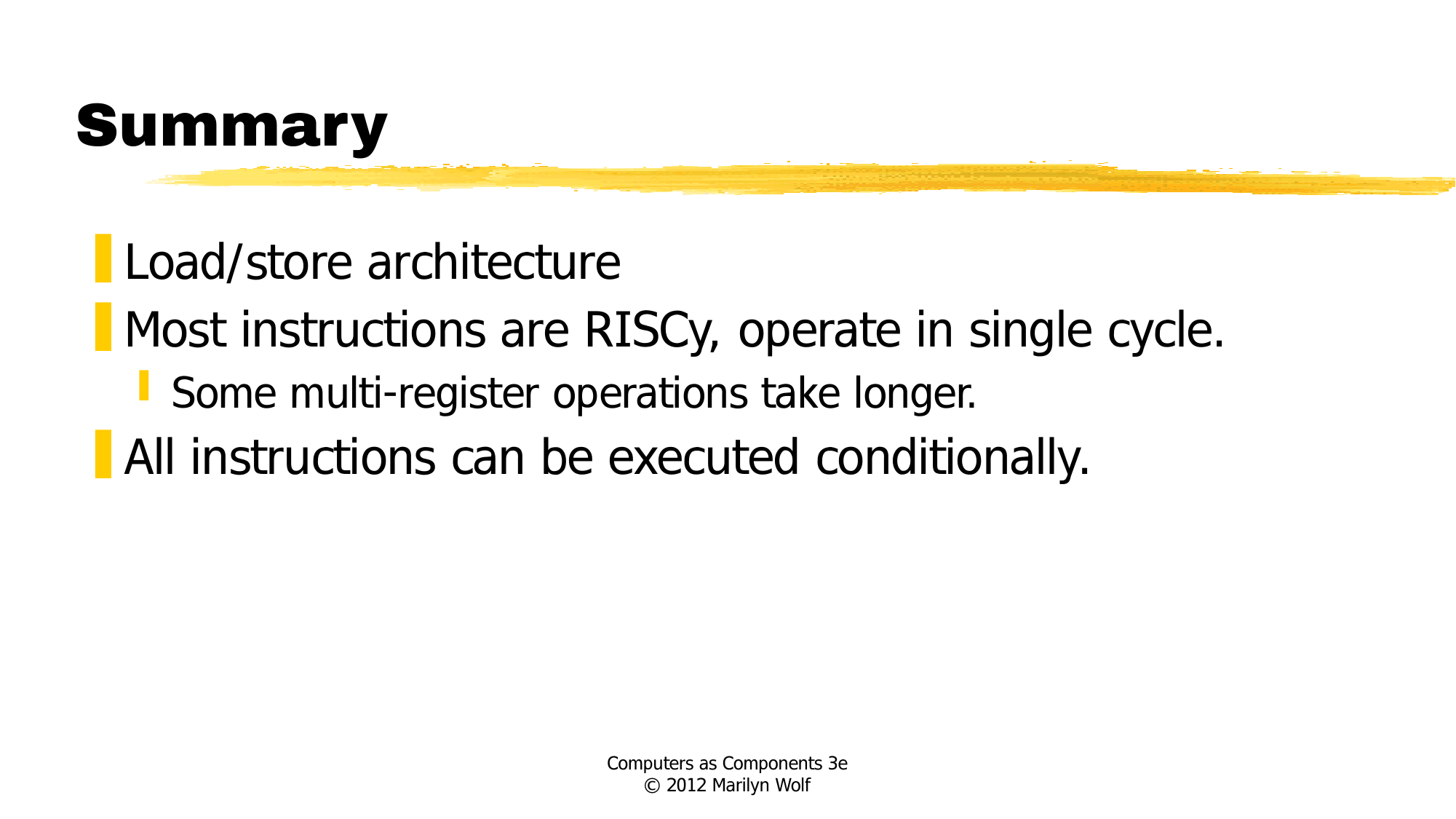

# Summary
Load/store architecture
Most instructions are RISCy, operate in single cycle.
Some multi-register operations take longer.
All instructions can be executed conditionally.